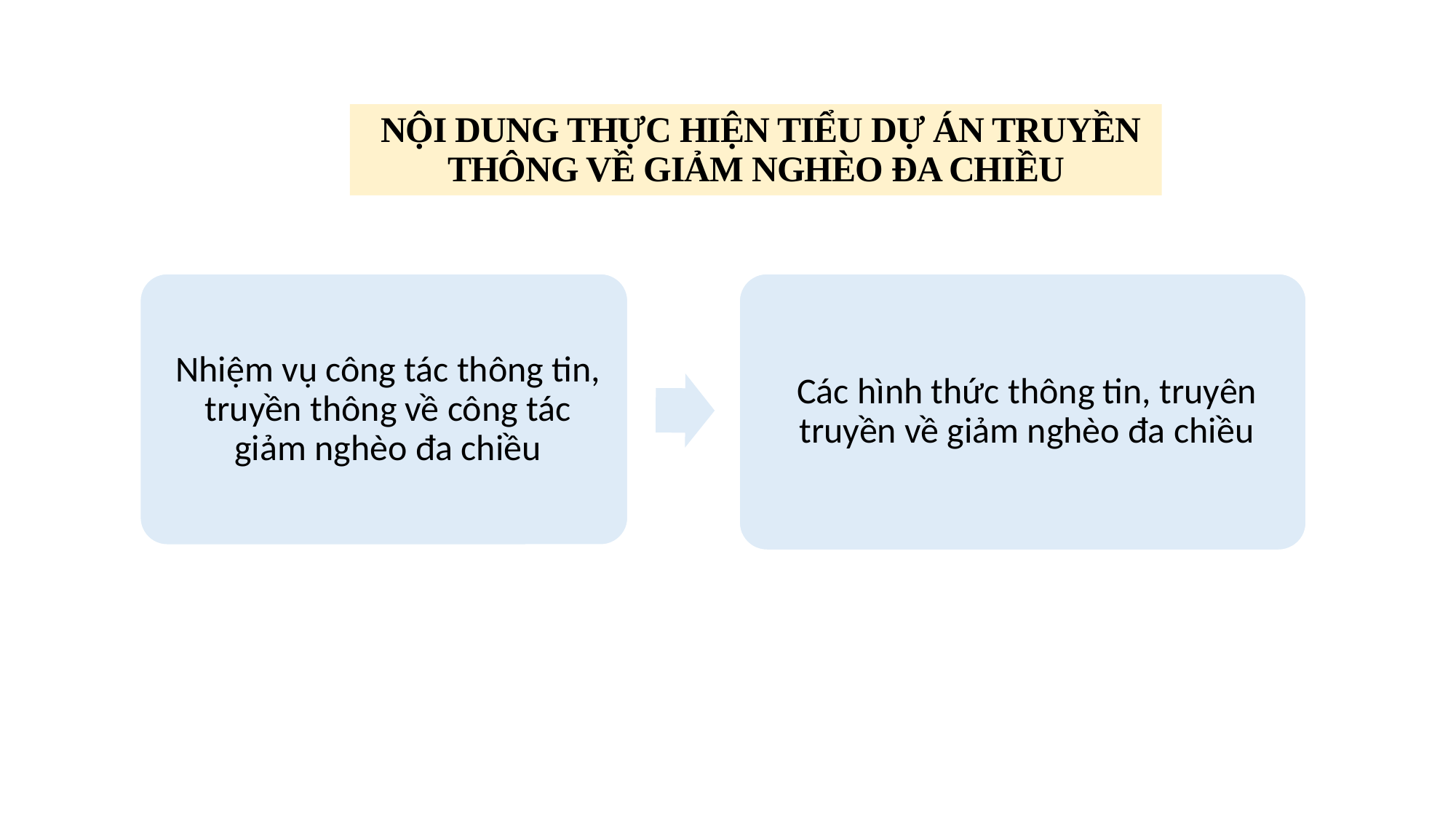

# NỘI DUNG THỰC HIỆN TIỂU DỰ ÁN TRUYỀN THÔNG VỀ GIẢM NGHÈO ĐA CHIỀU
Nhiệm vụ công tác thông tin, truyền thông về công tác giảm nghèo đa chiều

Các hình thức thông tin, truyên truyền về giảm nghèo đa chiều